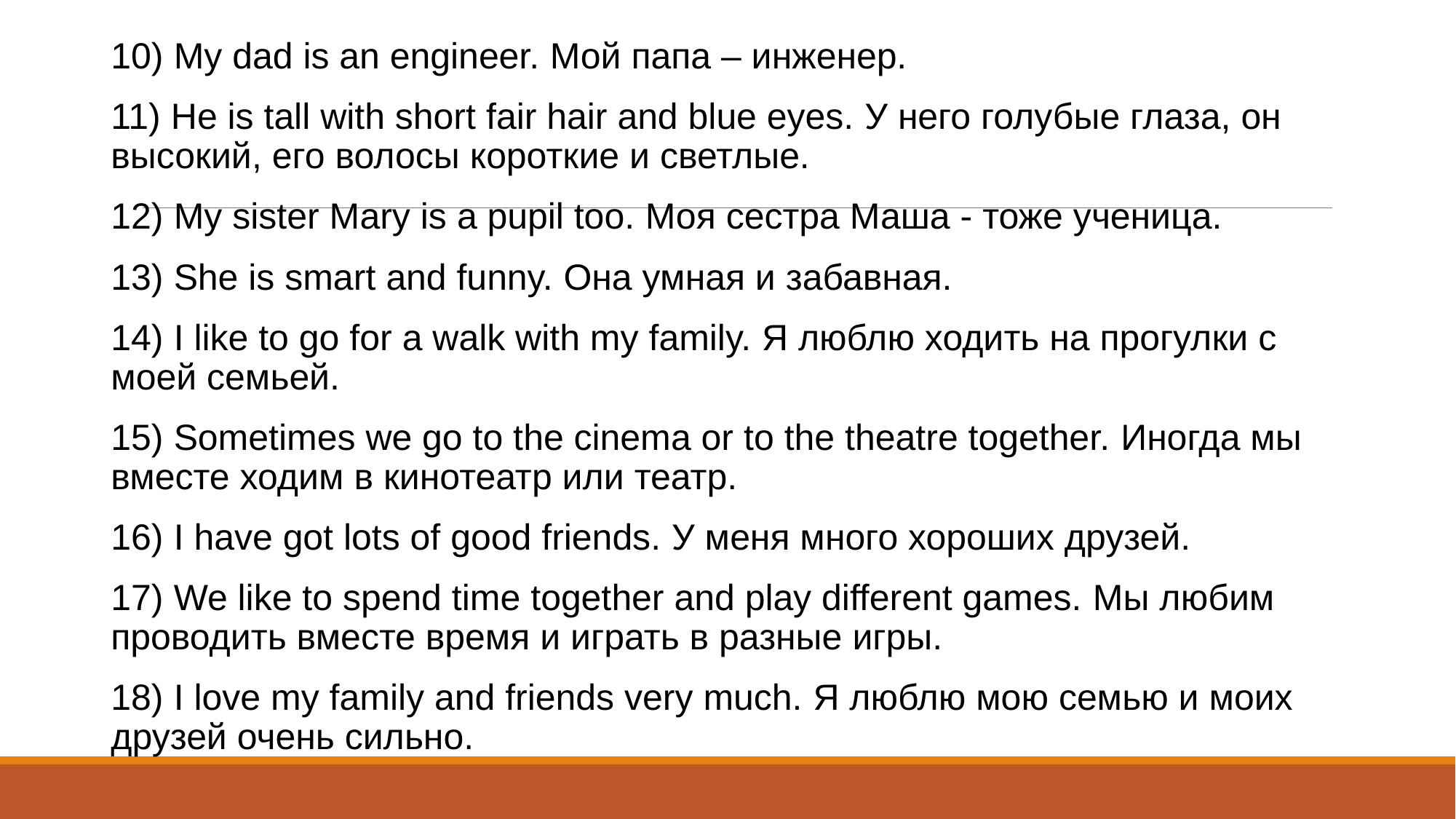

10) My dad is an engineer. Мой папа – инженер.
11) He is tall with short fair hair and blue eyes. У него голубые глаза, он высокий, его волосы короткие и светлые.
12) My sister Mary is a pupil too. Моя сестра Маша - тоже ученица.
13) She is smart and funny. Она умная и забавная.
14) I like to go for a walk with my family. Я люблю ходить на прогулки с моей семьей.
15) Sometimes we go to the cinema or to the theatre together. Иногда мы вместе ходим в кинотеатр или театр.
16) I have got lots of good friends. У меня много хороших друзей.
17) We like to spend time together and play different games. Мы любим проводить вместе время и играть в разные игры.
18) I love my family and friends very much. Я люблю мою семью и моих друзей очень сильно.